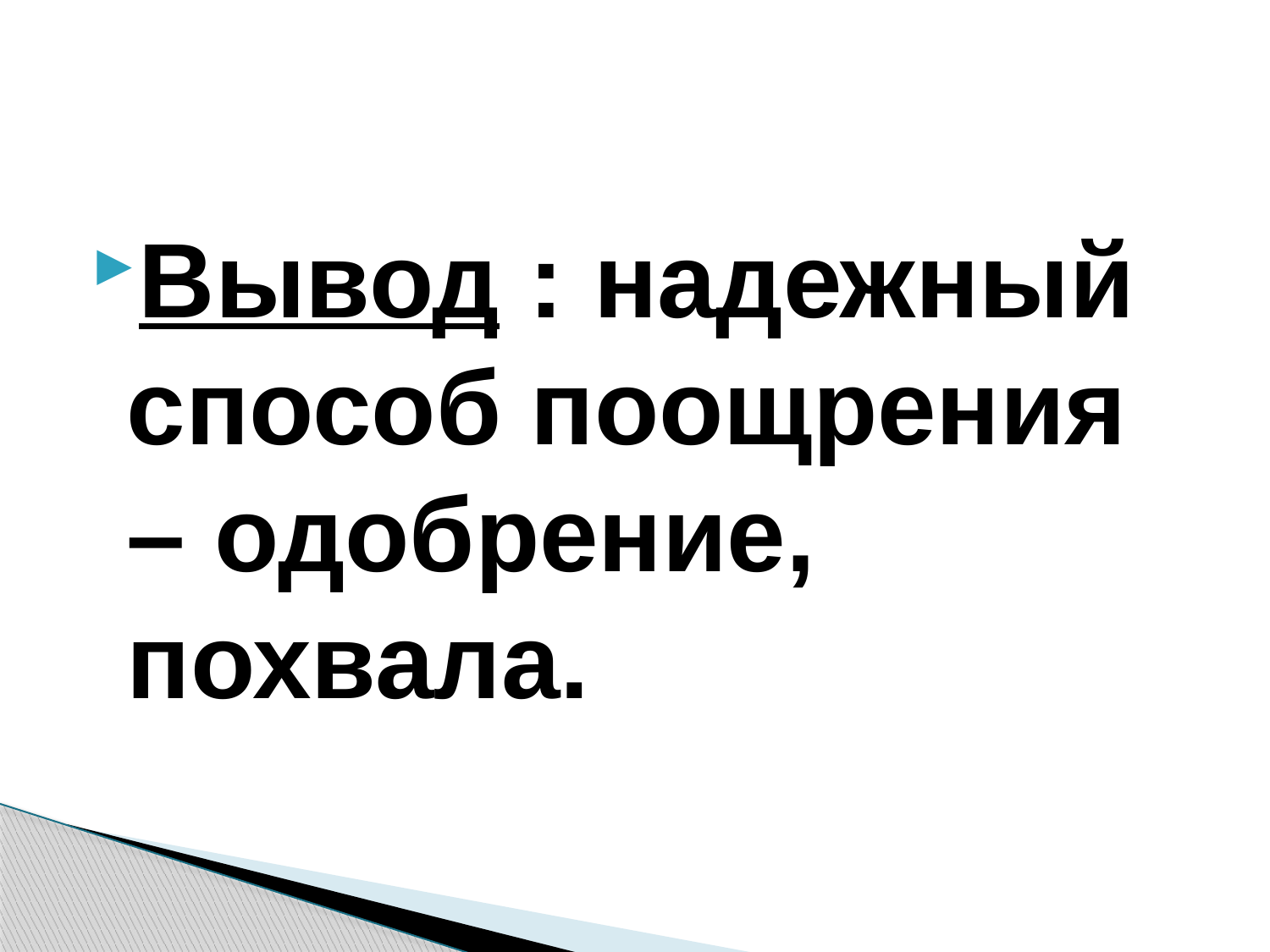

#
Вывод : надежный способ поощрения – одобрение, похвала.